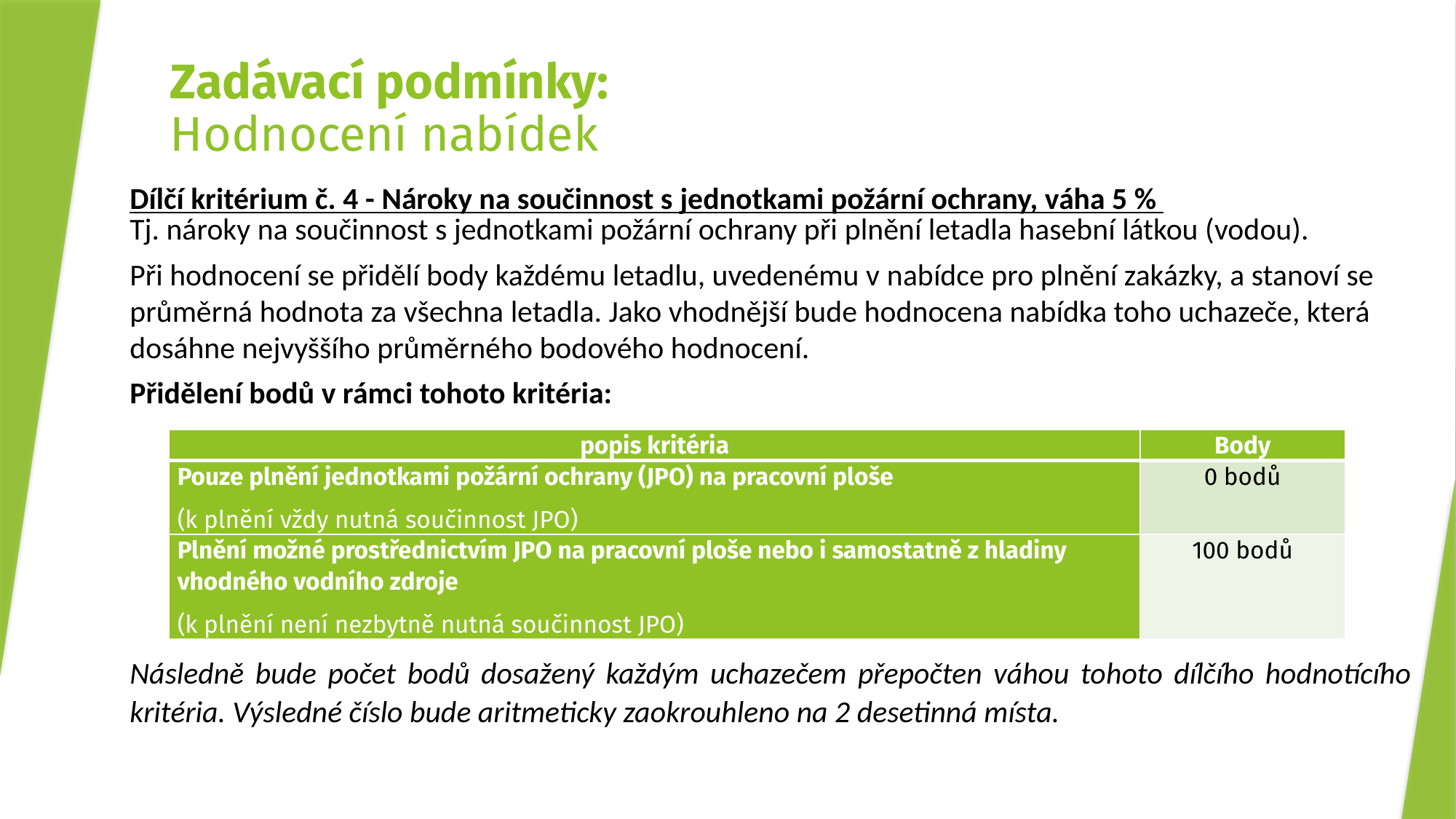

# Zadávací podmínky: Hodnocení nabídek
Dílčí kritérium č. 4 - Nároky na součinnost s jednotkami požární ochrany, váha 5 %
Tj. nároky na součinnost s jednotkami požární ochrany při plnění letadla hasební látkou (vodou).
Při hodnocení se přidělí body každému letadlu, uvedenému v nabídce pro plnění zakázky, a stanoví se průměrná hodnota za všechna letadla. Jako vhodnější bude hodnocena nabídka toho uchazeče, která dosáhne nejvyššího průměrného bodového hodnocení.
Přidělení bodů v rámci tohoto kritéria:

Následně bude počet bodů dosažený každým uchazečem přepočten váhou tohoto dílčího hodnotícího kritéria. Výsledné číslo bude aritmeticky zaokrouhleno na 2 desetinná místa.
| popis kritéria | Body |
| --- | --- |
| Pouze plnění jednotkami požární ochrany (JPO) na pracovní ploše (k plnění vždy nutná součinnost JPO) | 0 bodů |
| Plnění možné prostřednictvím JPO na pracovní ploše nebo i samostatně z hladiny vhodného vodního zdroje (k plnění není nezbytně nutná součinnost JPO) | 100 bodů |